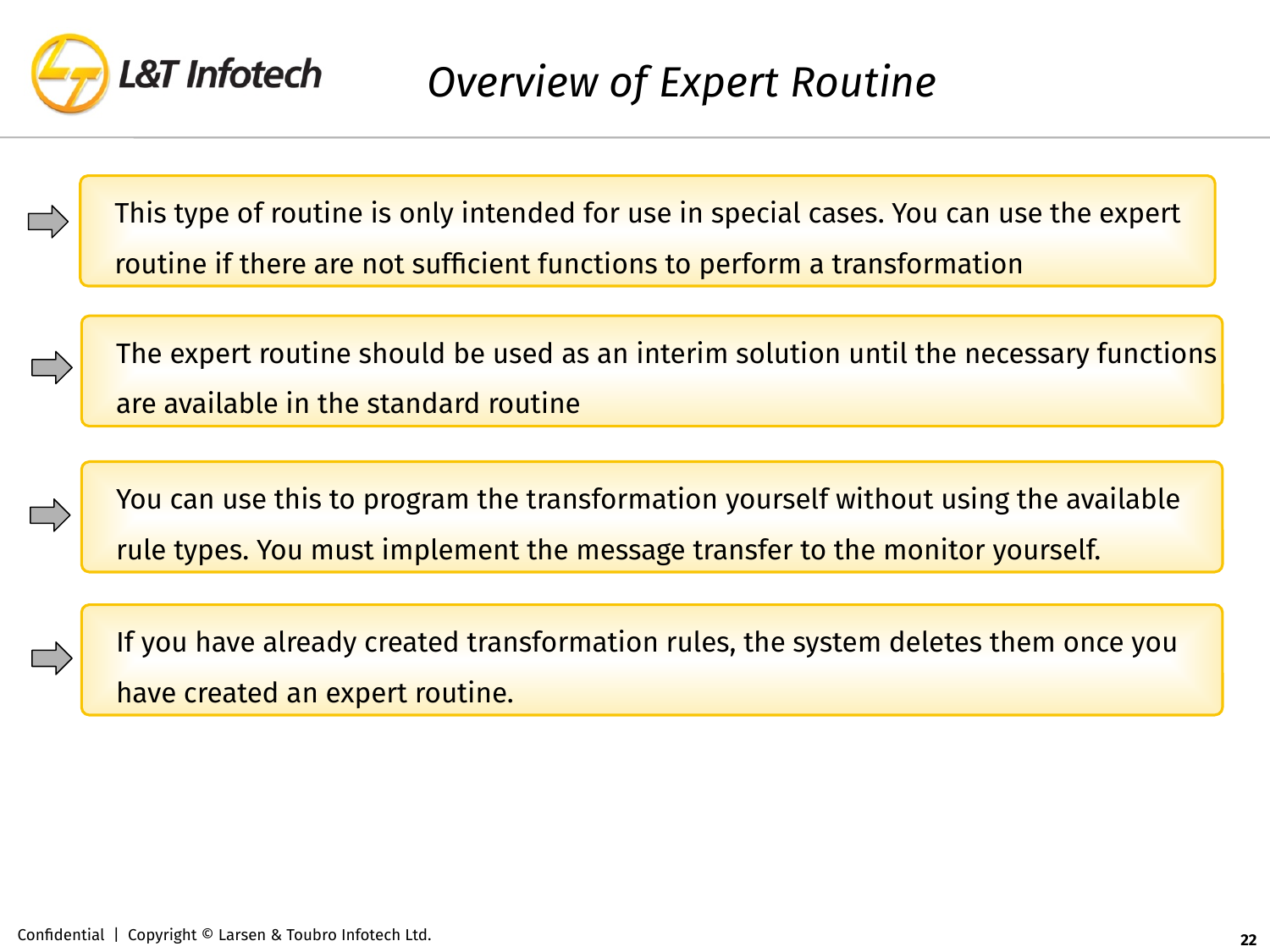

Overview of Expert Routine
This type of routine is only intended for use in special cases. You can use the expert routine if there are not sufficient functions to perform a transformation

The expert routine should be used as an interim solution until the necessary functions are available in the standard routine

You can use this to program the transformation yourself without using the available rule types. You must implement the message transfer to the monitor yourself.

If you have already created transformation rules, the system deletes them once you have created an expert routine.

Confidential  |  Copyright © Larsen & Toubro Infotech Ltd.
22